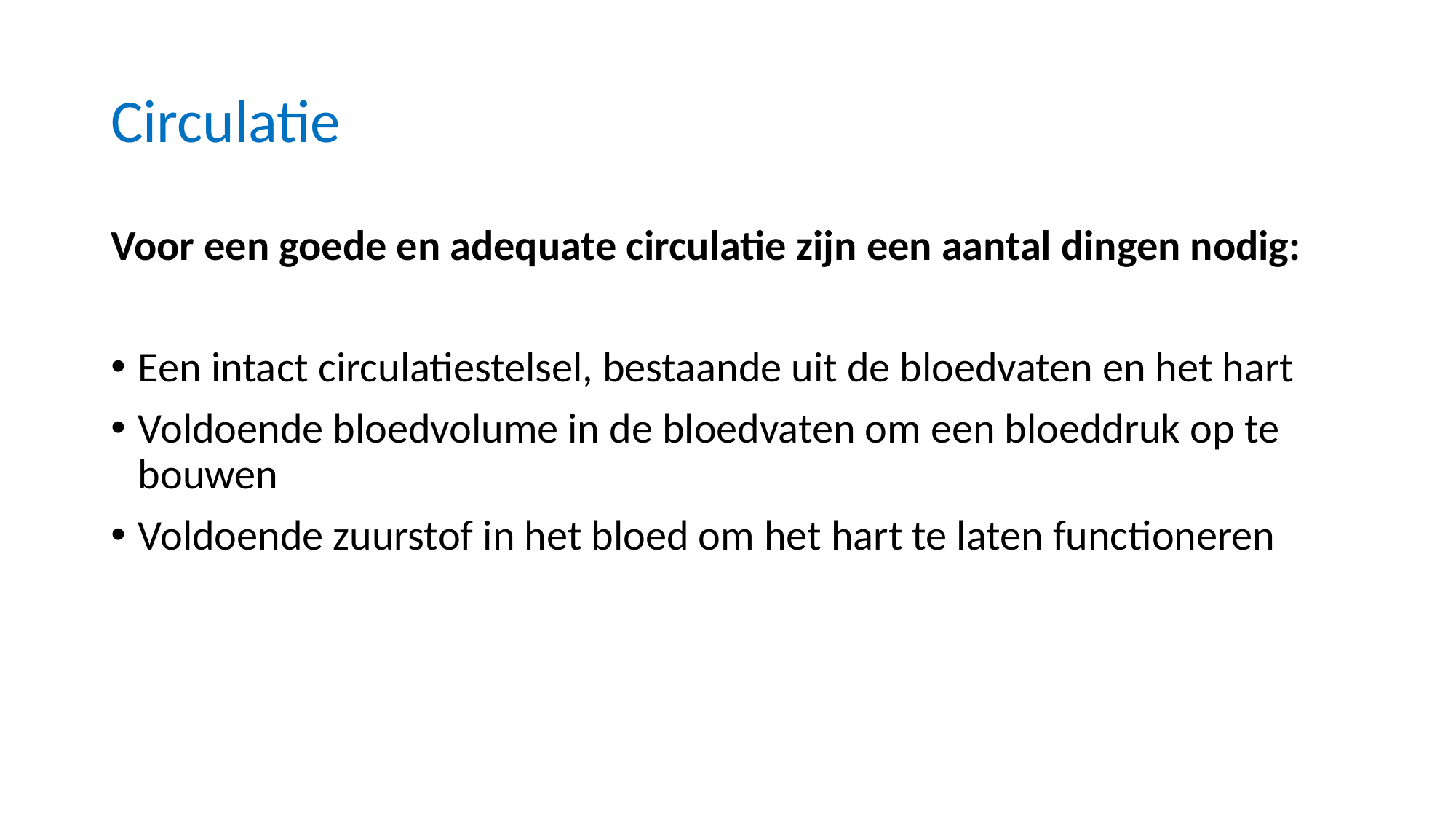

# Circulatie
Voor een goede en adequate circulatie zijn een aantal dingen nodig:

Een intact circulatiestelsel, bestaande uit de bloedvaten en het hart
Voldoende bloedvolume in de bloedvaten om een bloeddruk op te bouwen
Voldoende zuurstof in het bloed om het hart te laten functioneren